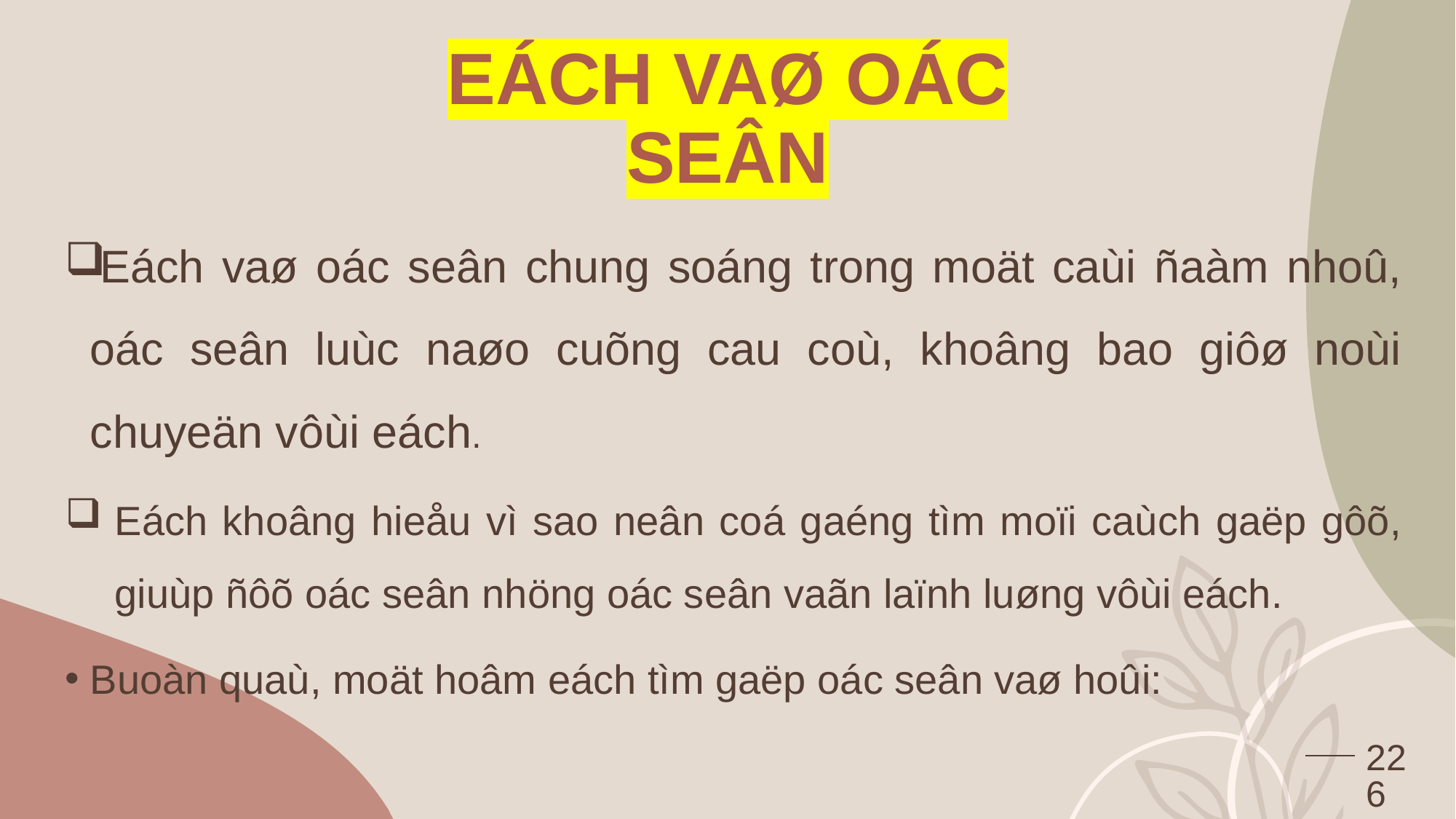

# EÁCH VAØ OÁC SEÂN
Eách vaø oác seân chung soáng trong moät caùi ñaàm nhoû, oác seân luùc naøo cuõng cau coù, khoâng bao giôø noùi chuyeän vôùi eách.
Eách khoâng hieåu vì sao neân coá gaéng tìm moïi caùch gaëp gôõ, giuùp ñôõ oác seân nhöng oác seân vaãn laïnh luøng vôùi eách.
Buoàn quaù, moät hoâm eách tìm gaëp oác seân vaø hoûi:

226